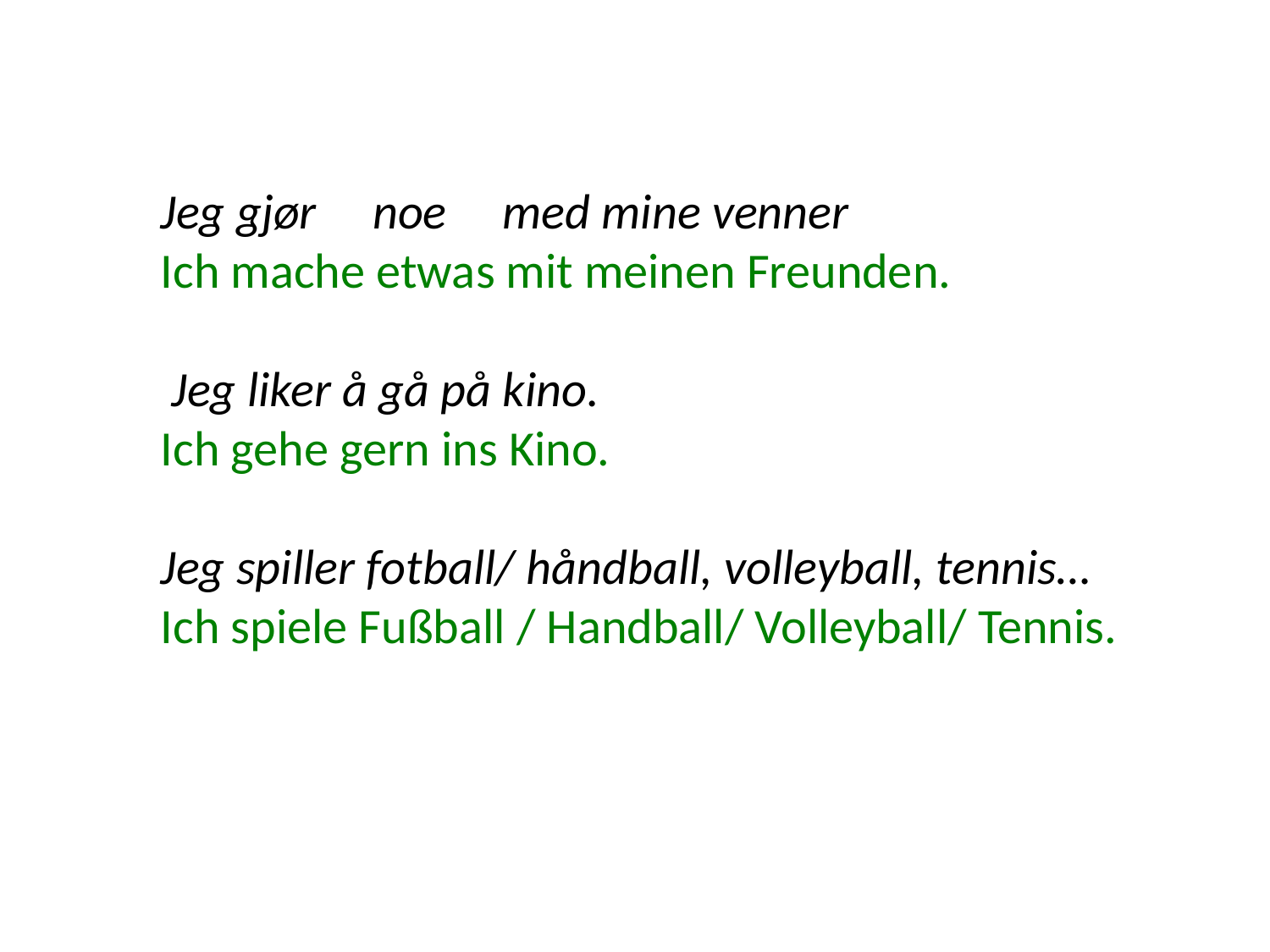

Jeg gjør     noe     med mine venner
Ich mache etwas mit meinen Freunden.

 Jeg liker å gå på kino.
Ich gehe gern ins Kino.

Jeg spiller fotball/ håndball, volleyball, tennis…
Ich spiele Fußball / Handball/ Volleyball/ Tennis.